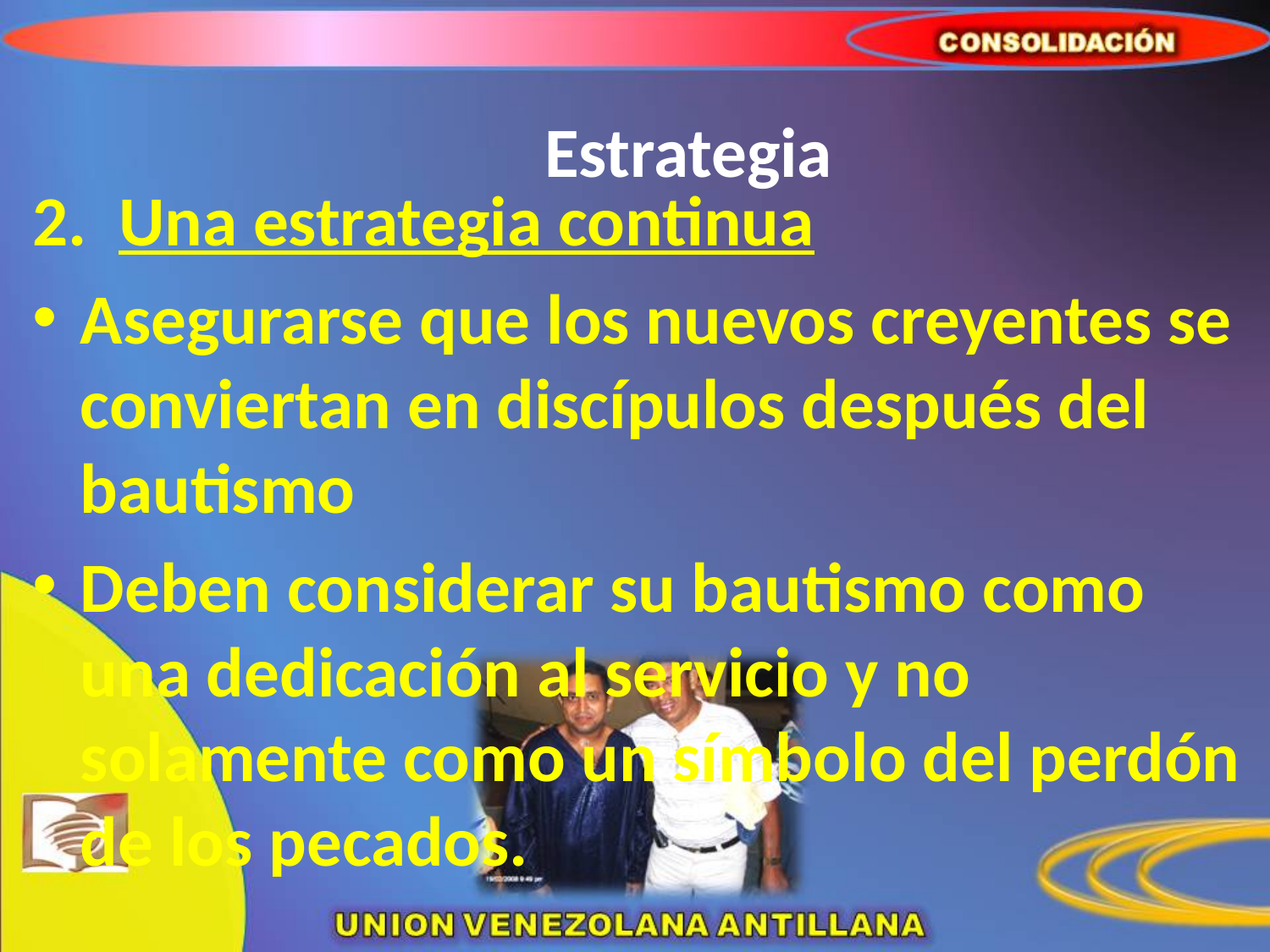

# Estrategia
2.  Una estrategia continua
Asegurarse que los nuevos creyentes se conviertan en discípulos después del bautismo
Deben considerar su bautismo como una dedicación al servicio y no solamente como un símbolo del perdón de los pecados.